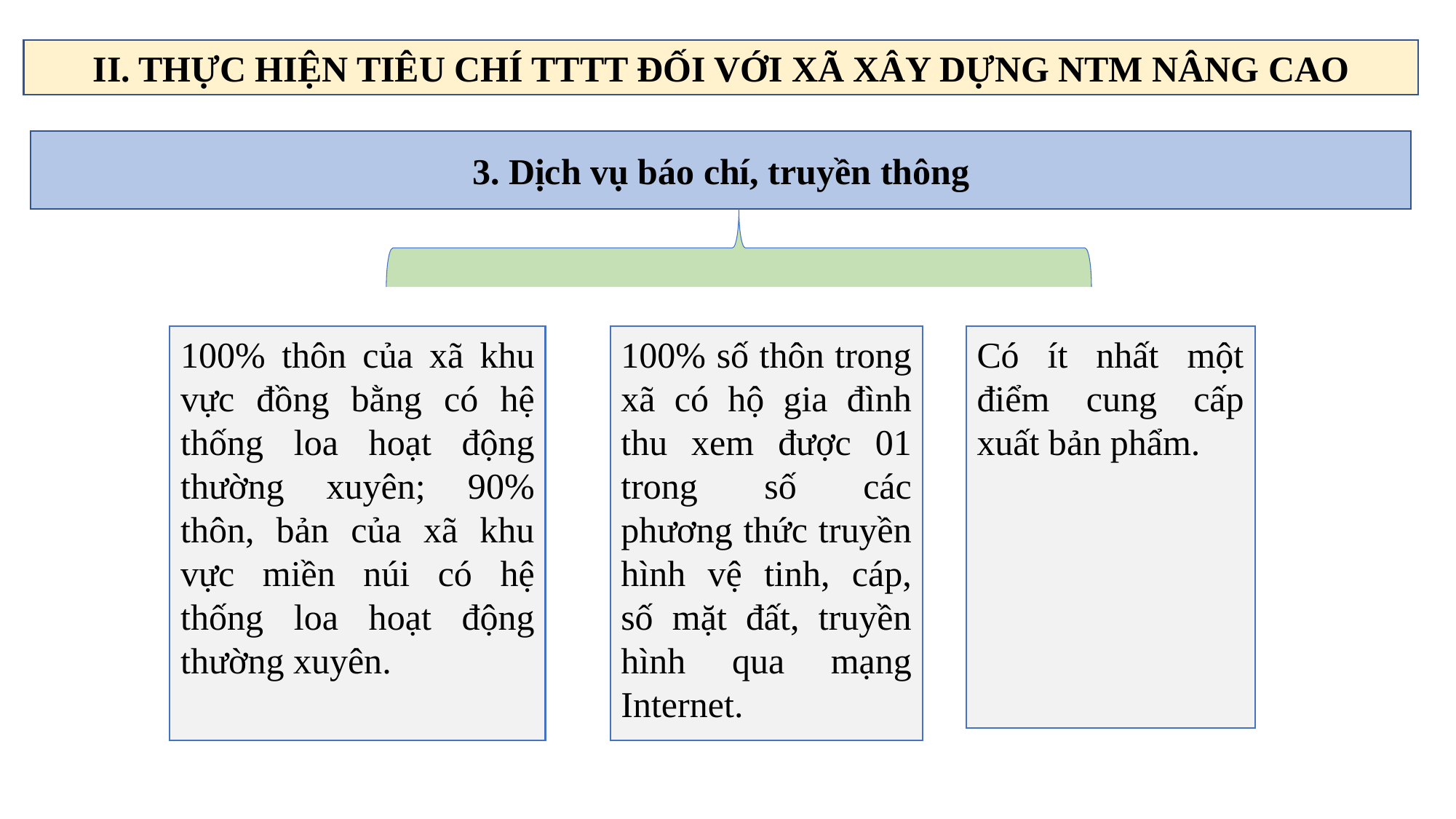

II. THỰC HIỆN TIÊU CHÍ TTTT ĐỐI VỚI XÃ XÂY DỰNG NTM NÂNG CAO
3. Dịch vụ báo chí, truyền thông
100% thôn của xã khu vực đồng bằng có hệ thống loa hoạt động thường xuyên; 90% thôn, bản của xã khu vực miền núi có hệ thống loa hoạt động thường xuyên.
Có ít nhất một điểm cung cấp xuất bản phẩm.
100% số thôn trong xã có hộ gia đình thu xem được 01 trong số các phương thức truyền hình vệ tinh, cáp, số mặt đất, truyền hình qua mạng Internet.